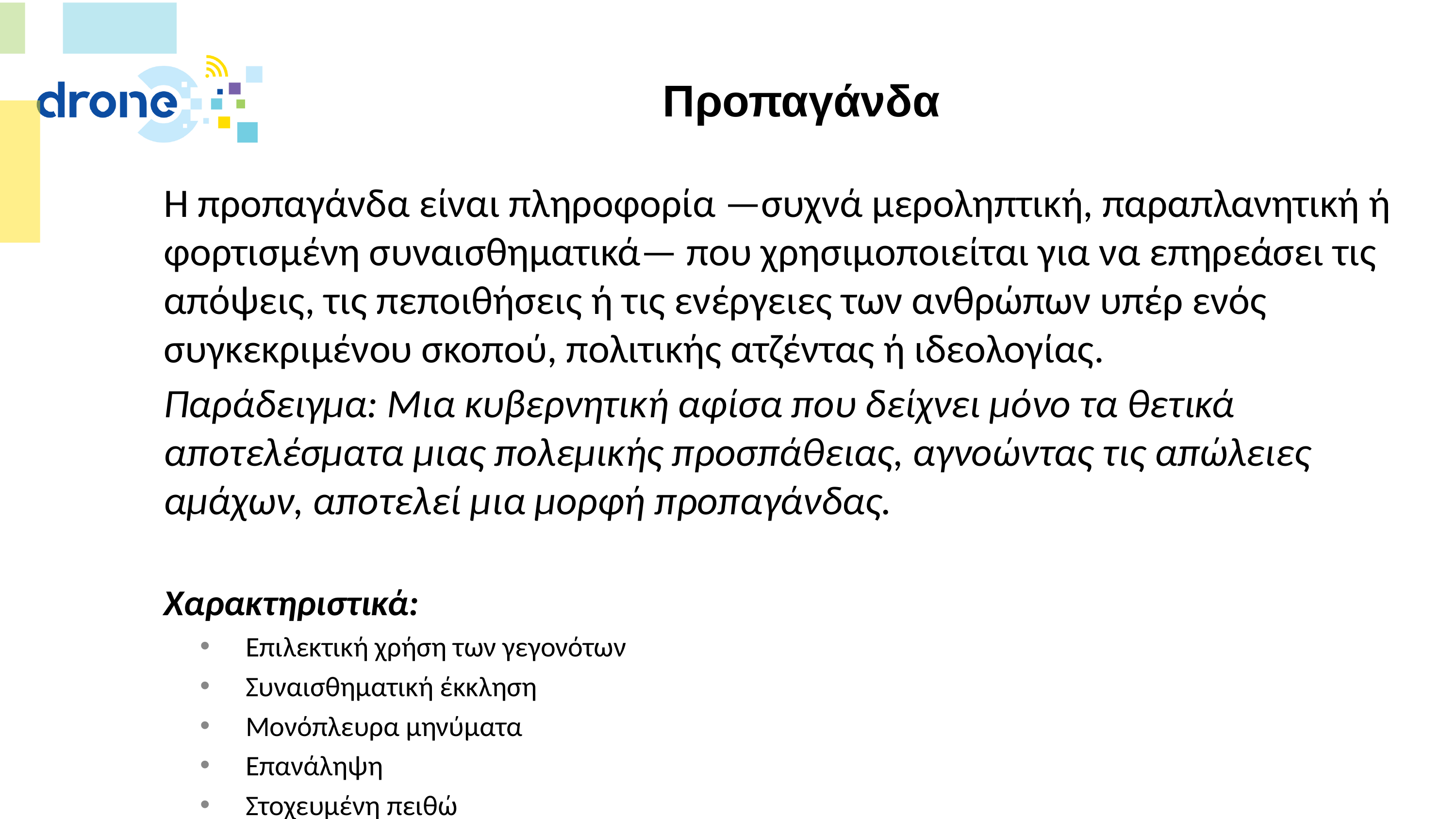

# Προπαγάνδα

Η προπαγάνδα είναι πληροφορία —συχνά μεροληπτική, παραπλανητική ή φορτισμένη συναισθηματικά— που χρησιμοποιείται για να επηρεάσει τις απόψεις, τις πεποιθήσεις ή τις ενέργειες των ανθρώπων υπέρ ενός συγκεκριμένου σκοπού, πολιτικής ατζέντας ή ιδεολογίας.
Παράδειγμα: Μια κυβερνητική αφίσα που δείχνει μόνο τα θετικά αποτελέσματα μιας πολεμικής προσπάθειας, αγνοώντας τις απώλειες αμάχων, αποτελεί μια μορφή προπαγάνδας.

Χαρακτηριστικά:
Επιλεκτική χρήση των γεγονότων
Συναισθηματική έκκληση
Μονόπλευρα μηνύματα
Επανάληψη
Στοχευμένη πειθώ